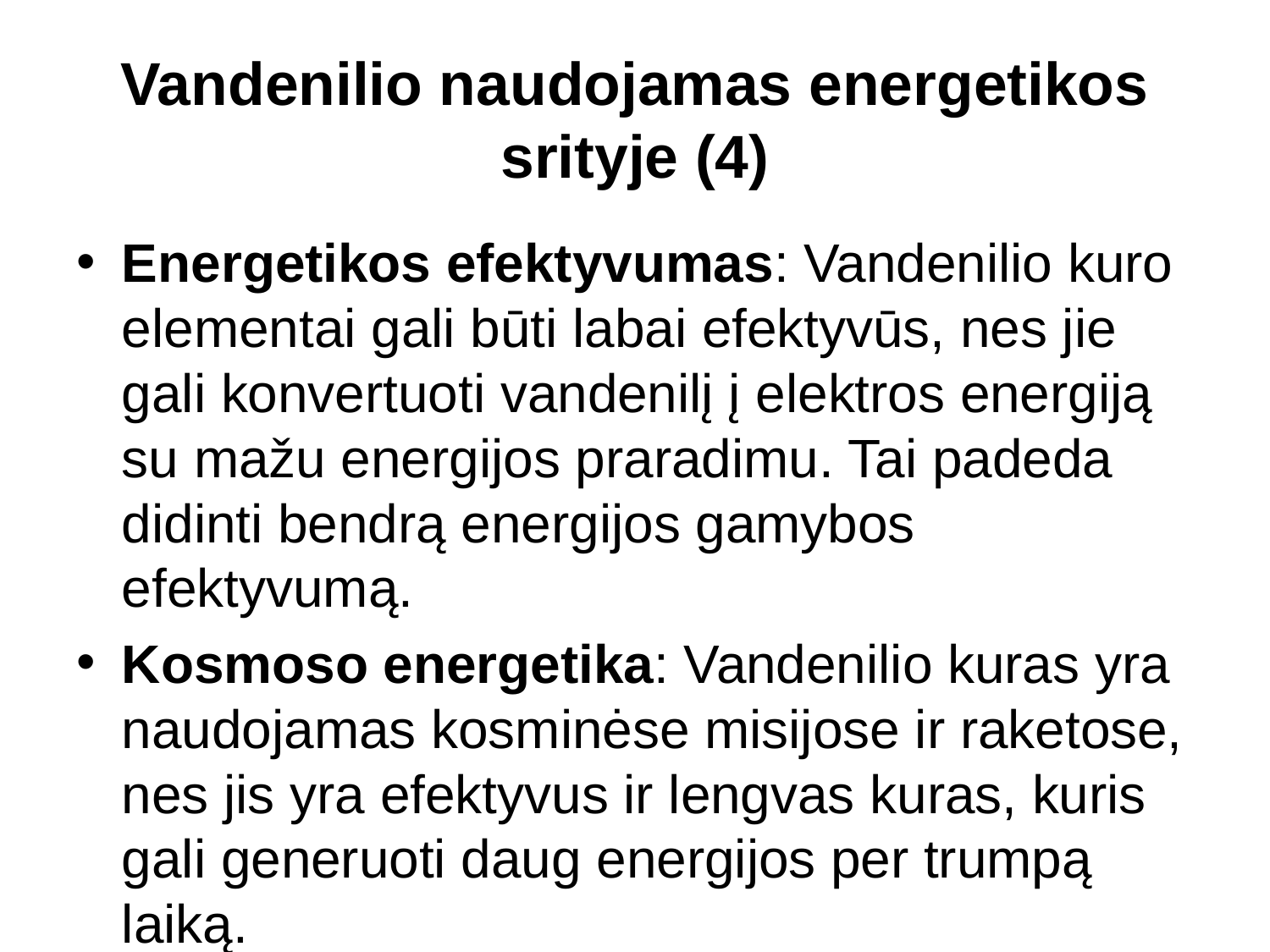

# Vandenilio naudojamas energetikos srityje (4)
Energetikos efektyvumas: Vandenilio kuro elementai gali būti labai efektyvūs, nes jie gali konvertuoti vandenilį į elektros energiją su mažu energijos praradimu. Tai padeda didinti bendrą energijos gamybos efektyvumą.
Kosmoso energetika: Vandenilio kuras yra naudojamas kosminėse misijose ir raketose, nes jis yra efektyvus ir lengvas kuras, kuris gali generuoti daug energijos per trumpą laiką.